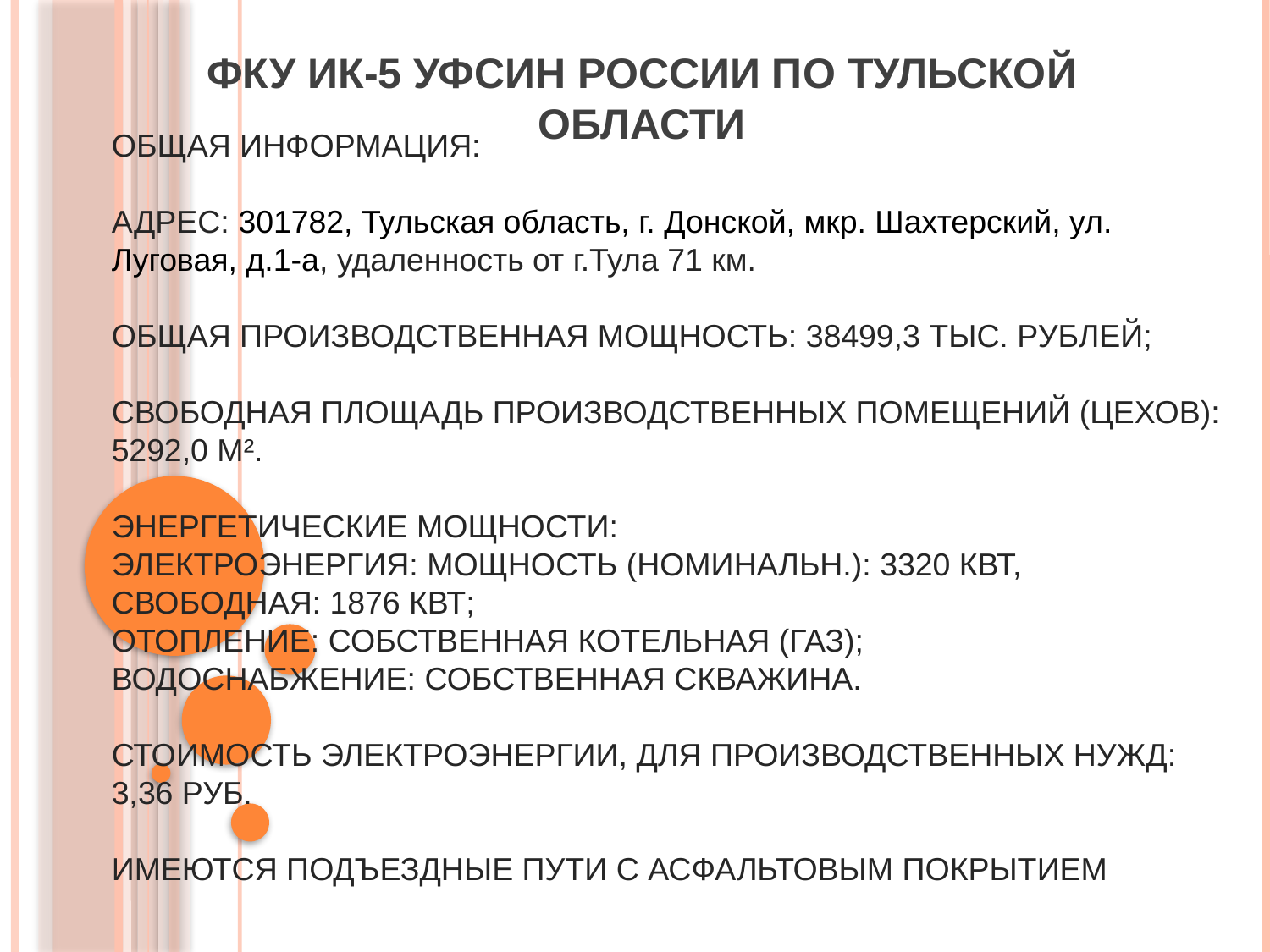

# ФКУ ИК-5 УФСИН России по Тульской области
Общая информация:

Адрес: 301782, Тульская область, г. Донской, мкр. Шахтерский, ул. Луговая, д.1-а, удаленность от г.Тула 71 км.

Общая производственная мощность: 38499,3 тыс. рублей;

Свободная площадь производственных помещений (цехов): 5292,0 м².

Энергетические мощности:
Электроэнергия: Мощность (номинальн.): 3320 кВт, свободная: 1876 кВт;
Отопление: собственная котельная (газ);
Водоснабжение: собственная скважина.

Стоимость электроэнергии, для производственных нужд: 3,36 руб.

Имеются подъездные пути с асфальтовым покрытием